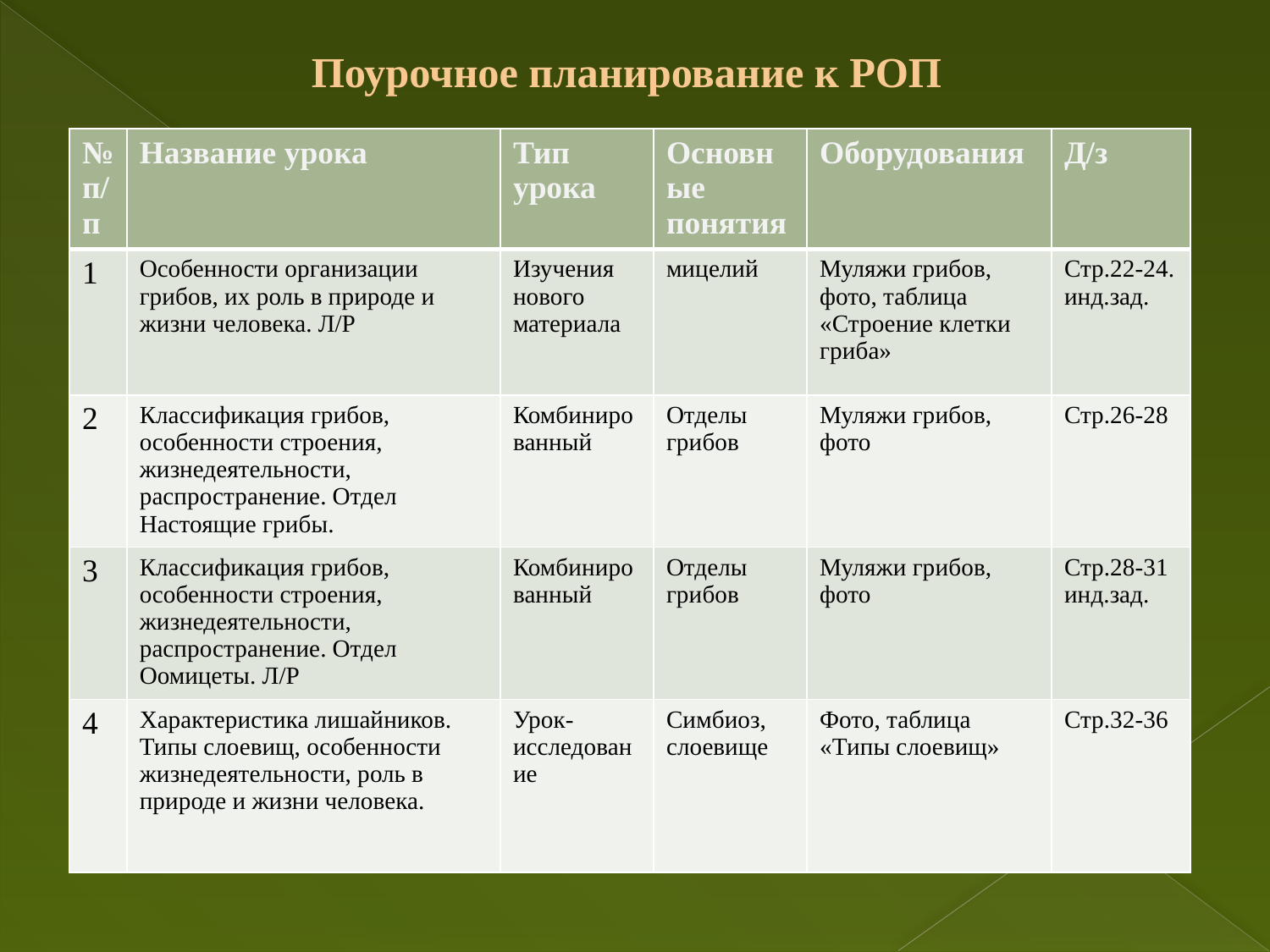

# Поурочное планирование к РОП
| № п/п | Название урока | Тип урока | Основные понятия | Оборудования | Д/з |
| --- | --- | --- | --- | --- | --- |
| 1 | Особенности организации грибов, их роль в природе и жизни человека. Л/Р | Изучения нового материала | мицелий | Муляжи грибов, фото, таблица «Строение клетки гриба» | Стр.22-24. инд.зад. |
| 2 | Классификация грибов, особенности строения, жизнедеятельности, распространение. Отдел Настоящие грибы. | Комбинированный | Отделы грибов | Муляжи грибов, фото | Стр.26-28 |
| 3 | Классификация грибов, особенности строения, жизнедеятельности, распространение. Отдел Оомицеты. Л/Р | Комбинированный | Отделы грибов | Муляжи грибов, фото | Стр.28-31 инд.зад. |
| 4 | Характеристика лишайников. Типы слоевищ, особенности жизнедеятельности, роль в природе и жизни человека. | Урок-исследование | Симбиоз, слоевище | Фото, таблица «Типы слоевищ» | Стр.32-36 |